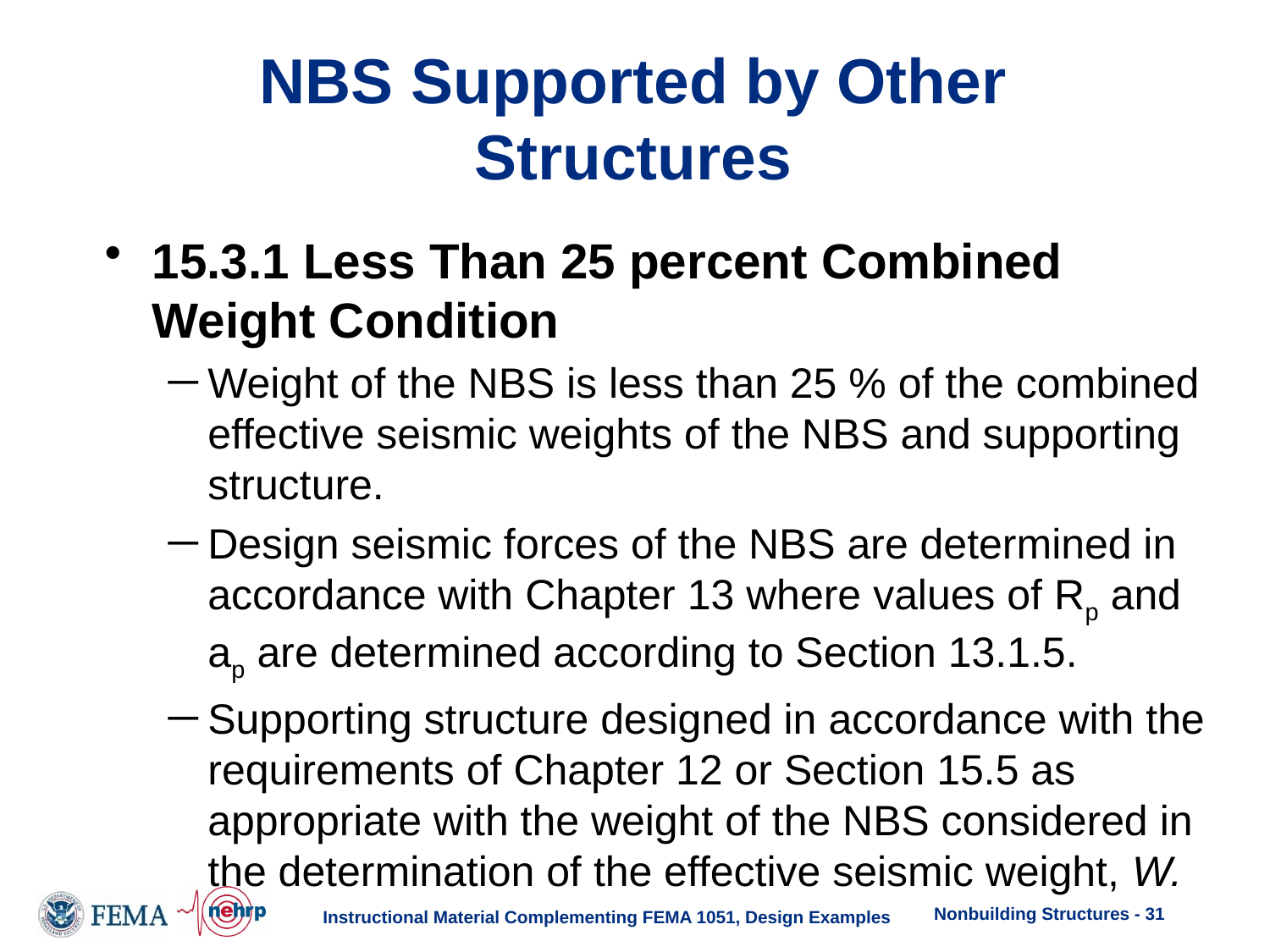

# NBS Supported by Other Structures
15.3.1 Less Than 25 percent Combined Weight Condition
Weight of the NBS is less than 25 % of the combined effective seismic weights of the NBS and supporting structure.
Design seismic forces of the NBS are determined in accordance with Chapter 13 where values of Rp and ap are determined according to Section 13.1.5.
Supporting structure designed in accordance with the requirements of Chapter 12 or Section 15.5 as appropriate with the weight of the NBS considered in the determination of the effective seismic weight, W.
Nonbuilding Structures - 31
Instructional Material Complementing FEMA 1051, Design Examples